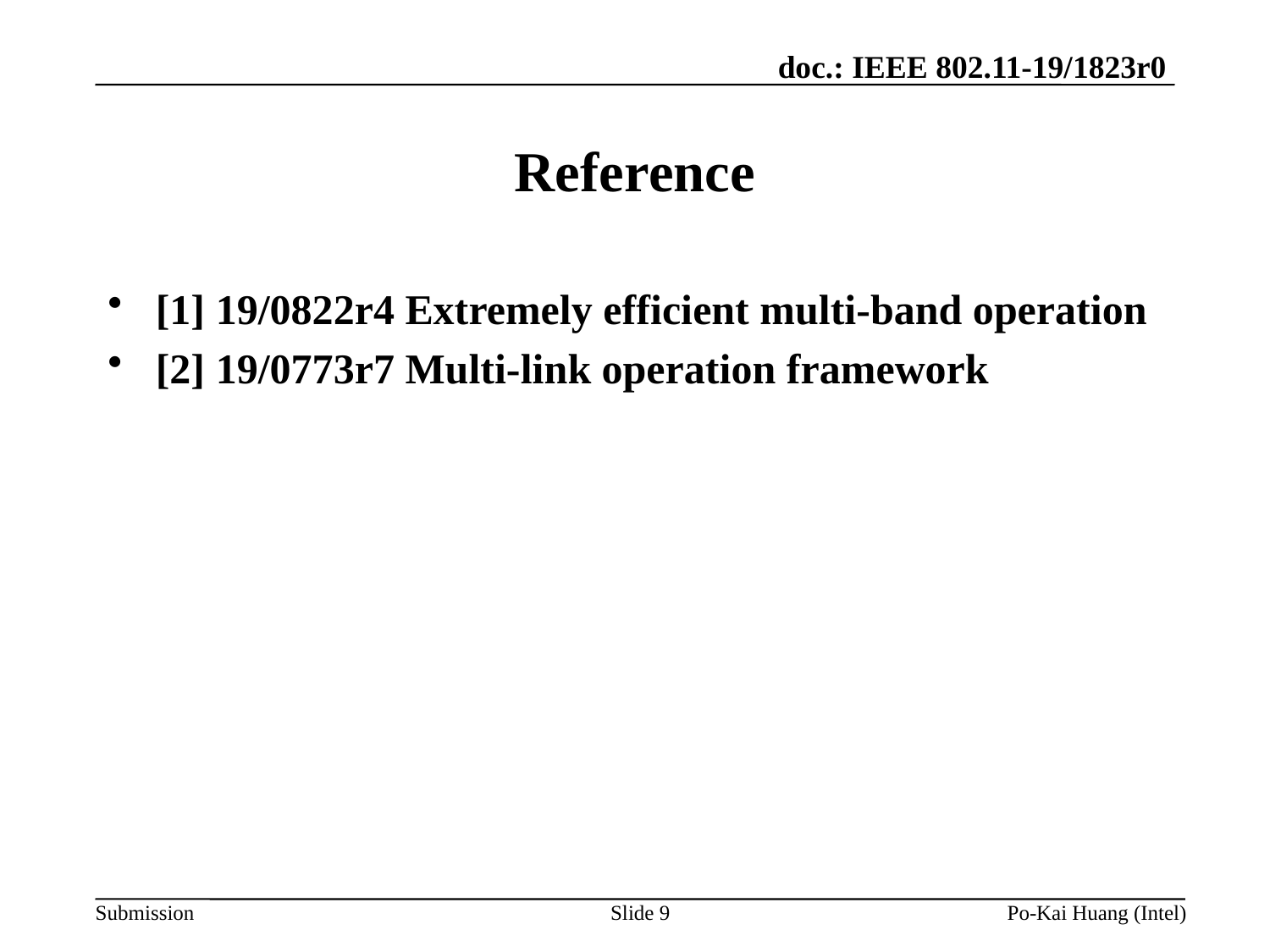

# Reference
[1] 19/0822r4 Extremely efficient multi-band operation
[2] 19/0773r7 Multi-link operation framework
Slide 9
Po-Kai Huang (Intel)